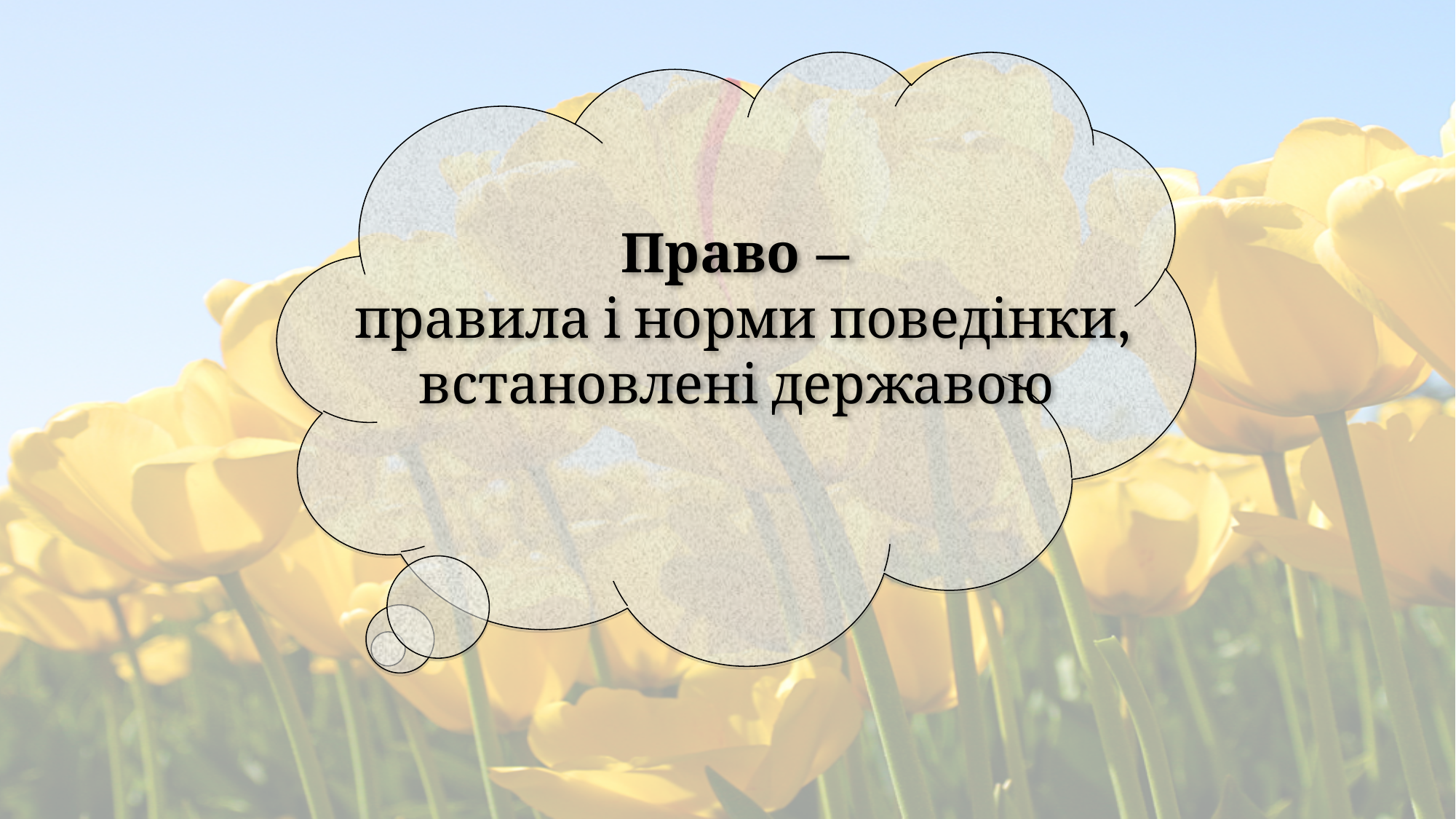

Право –
правила і норми поведінки, встановлені державою